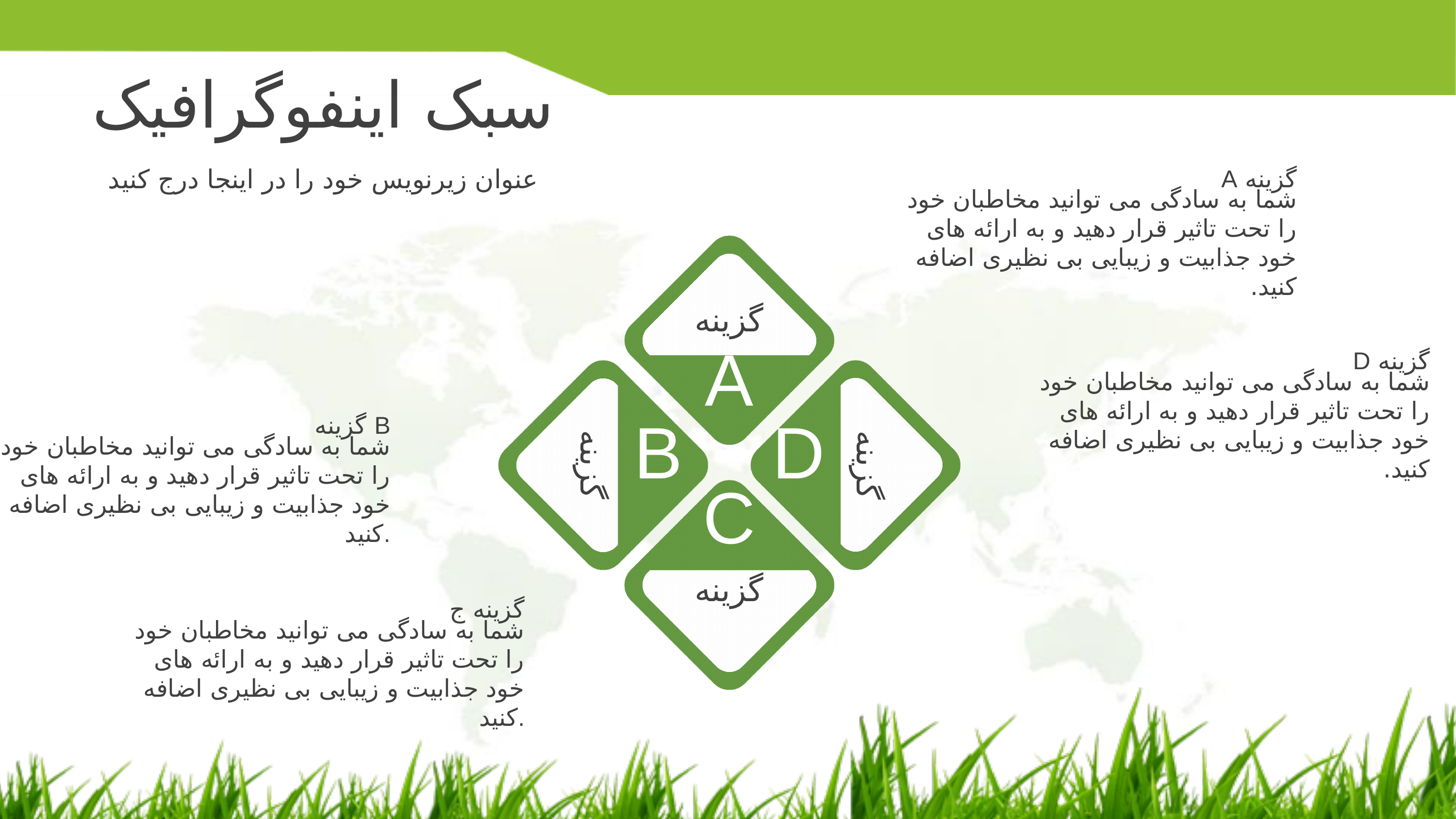

سبک اینفوگرافیک
عنوان زیرنویس خود را در اینجا درج کنید
گزینه A
شما به سادگی می توانید مخاطبان خود را تحت تاثیر قرار دهید و به ارائه های خود جذابیت و زیبایی بی نظیری اضافه کنید.

گزینه
A
گزینه D

شما به سادگی می توانید مخاطبان خود را تحت تاثیر قرار دهید و به ارائه های خود جذابیت و زیبایی بی نظیری اضافه کنید.

B
D
گزینه B
شما به سادگی می توانید مخاطبان خود را تحت تاثیر قرار دهید و به ارائه های خود جذابیت و زیبایی بی نظیری اضافه کنید.
گزینه
گزینه
C

گزینه
گزینه ج
شما به سادگی می توانید مخاطبان خود را تحت تاثیر قرار دهید و به ارائه های خود جذابیت و زیبایی بی نظیری اضافه کنید.